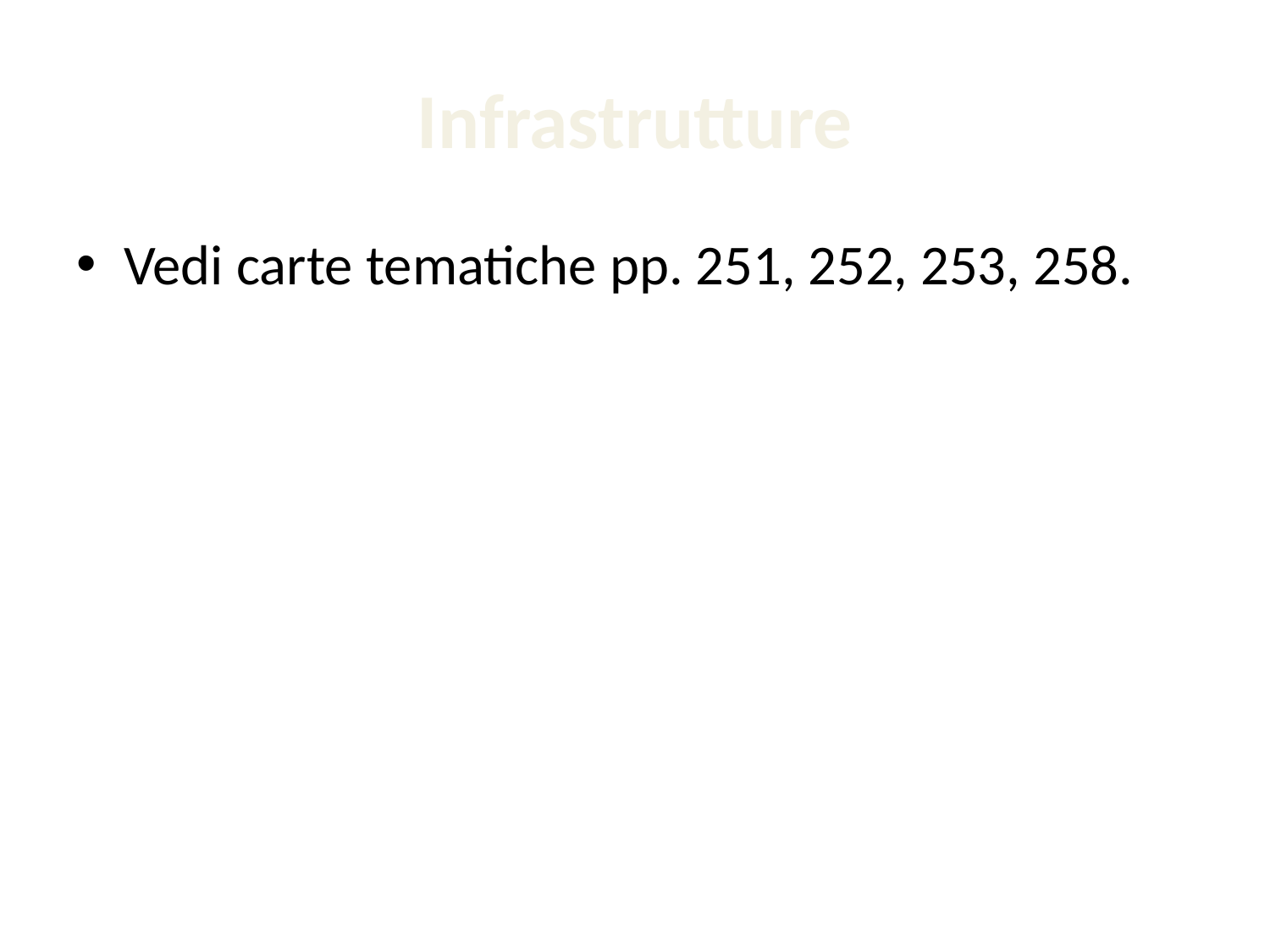

# Infrastrutture
Vedi carte tematiche pp. 251, 252, 253, 258.